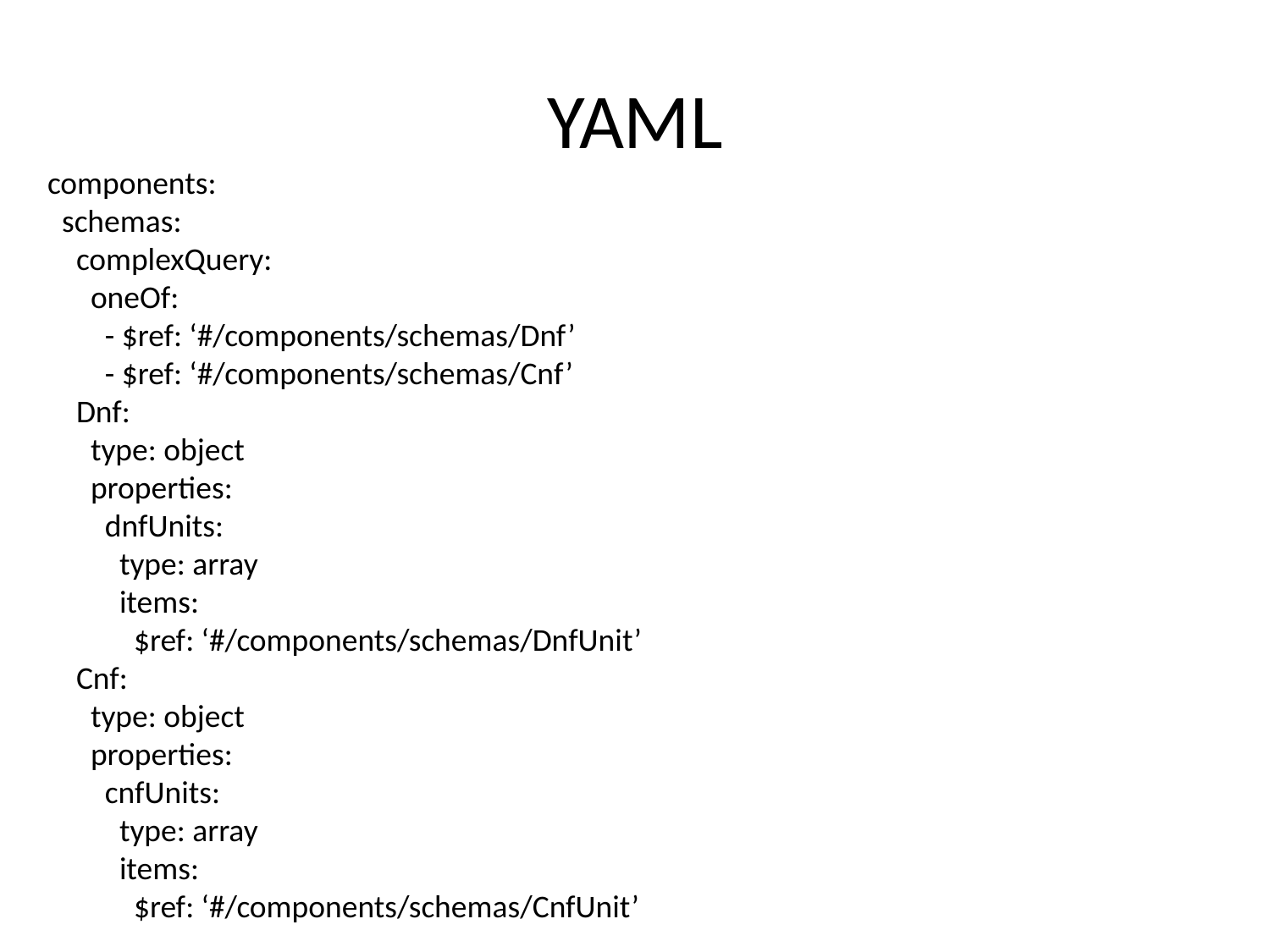

# YAML
components:
  schemas:
    complexQuery:
      oneOf:
        - $ref: ‘#/components/schemas/Dnf’
        - $ref: ‘#/components/schemas/Cnf’
    Dnf:
      type: object
      properties:
        dnfUnits:
          type: array
          items:
            $ref: ‘#/components/schemas/DnfUnit’
    Cnf:
      type: object
      properties:
        cnfUnits:
          type: array
          items:
            $ref: ‘#/components/schemas/CnfUnit’